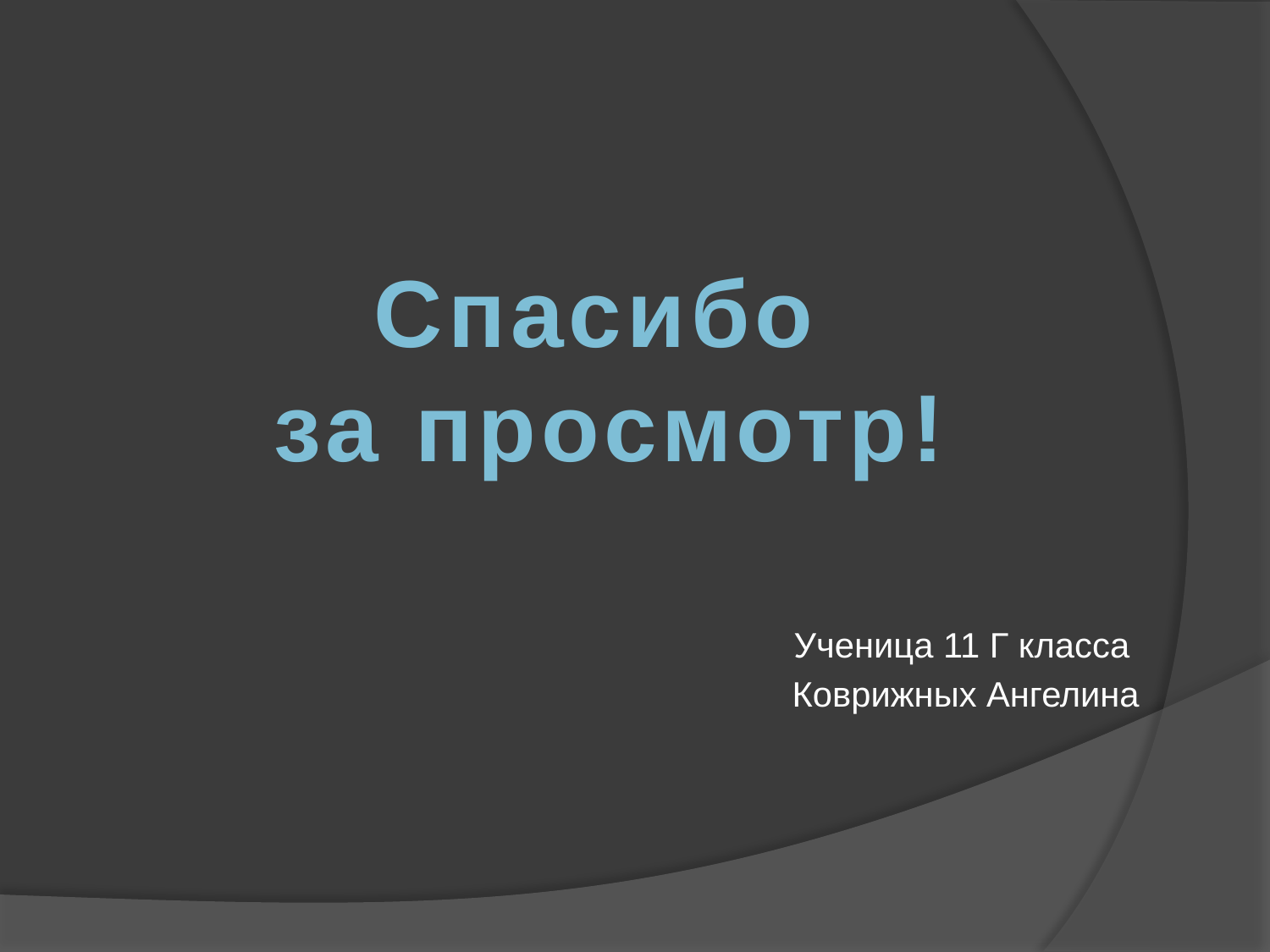

Спасибо
за просмотр!
Ученица 11 Г класса
Коврижных Ангелина